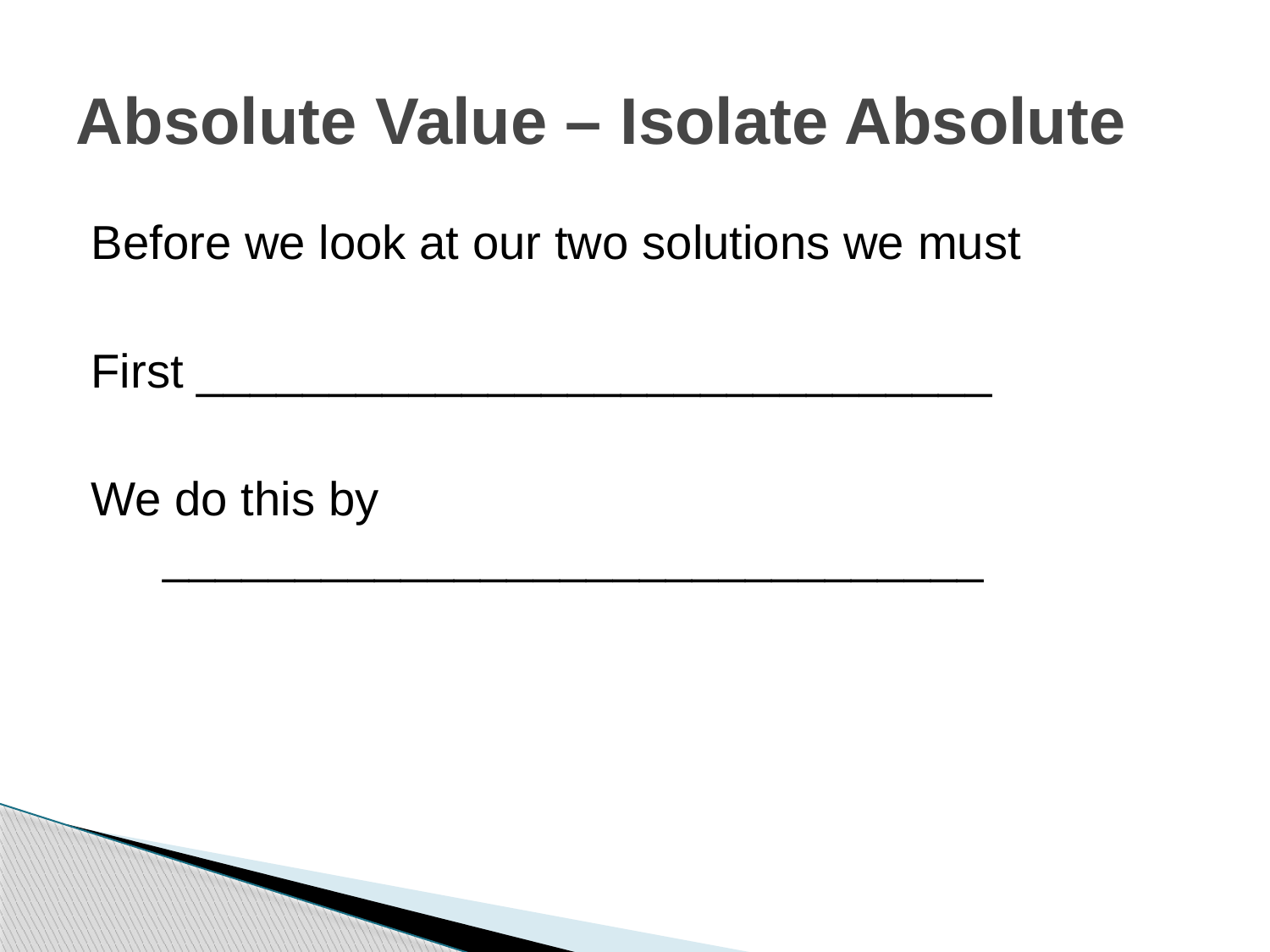

# Absolute Value – Isolate Absolute
Before we look at our two solutions we must

First ______________________________

We do this by _______________________________